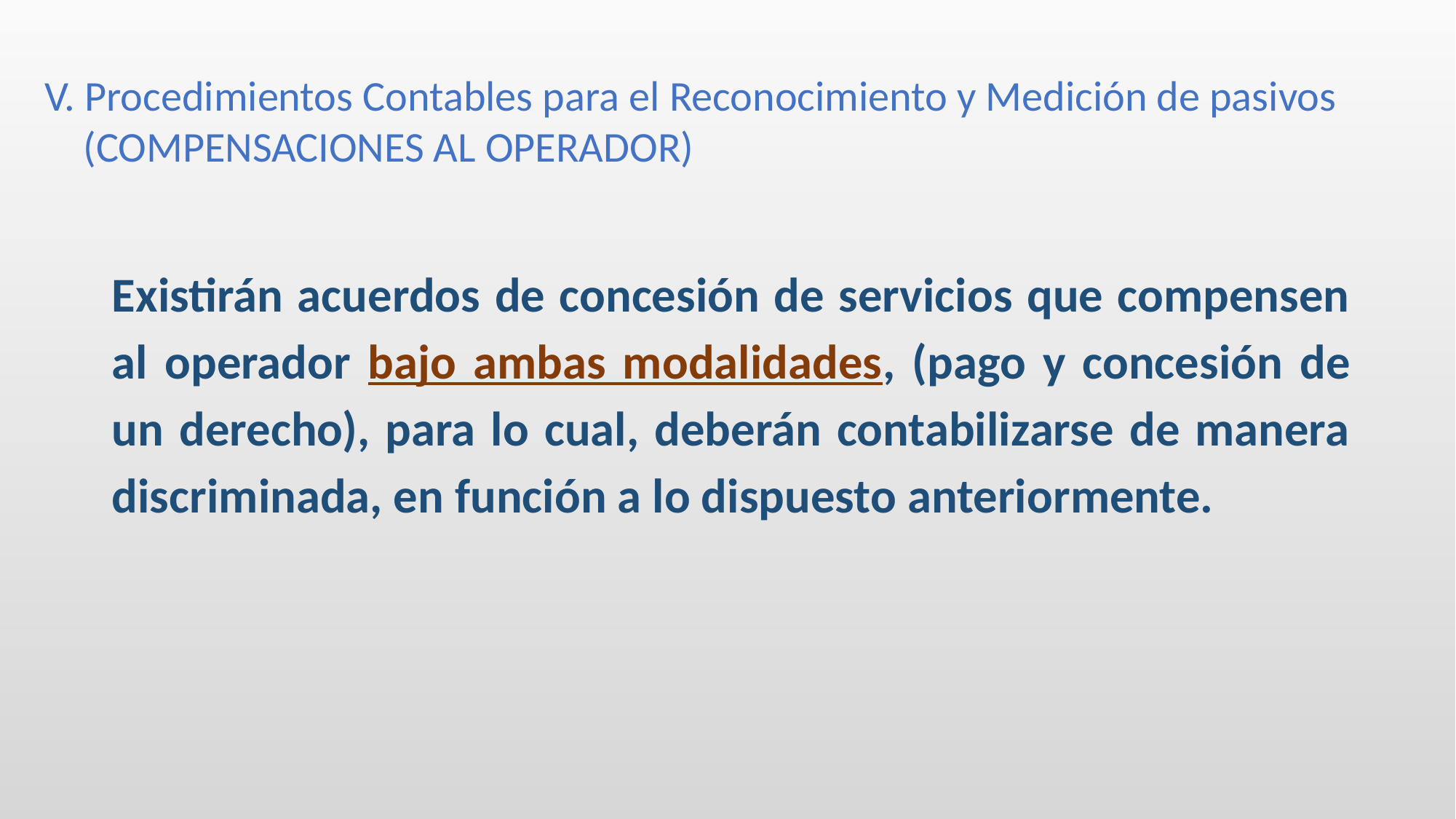

V. Procedimientos Contables para el Reconocimiento y Medición de pasivos
    (COMPENSACIONES AL OPERADOR)
Existirán acuerdos de concesión de servicios que compensen al operador bajo ambas modalidades, (pago y concesión de un derecho), para lo cual, deberán contabilizarse de manera discriminada, en función a lo dispuesto anteriormente.